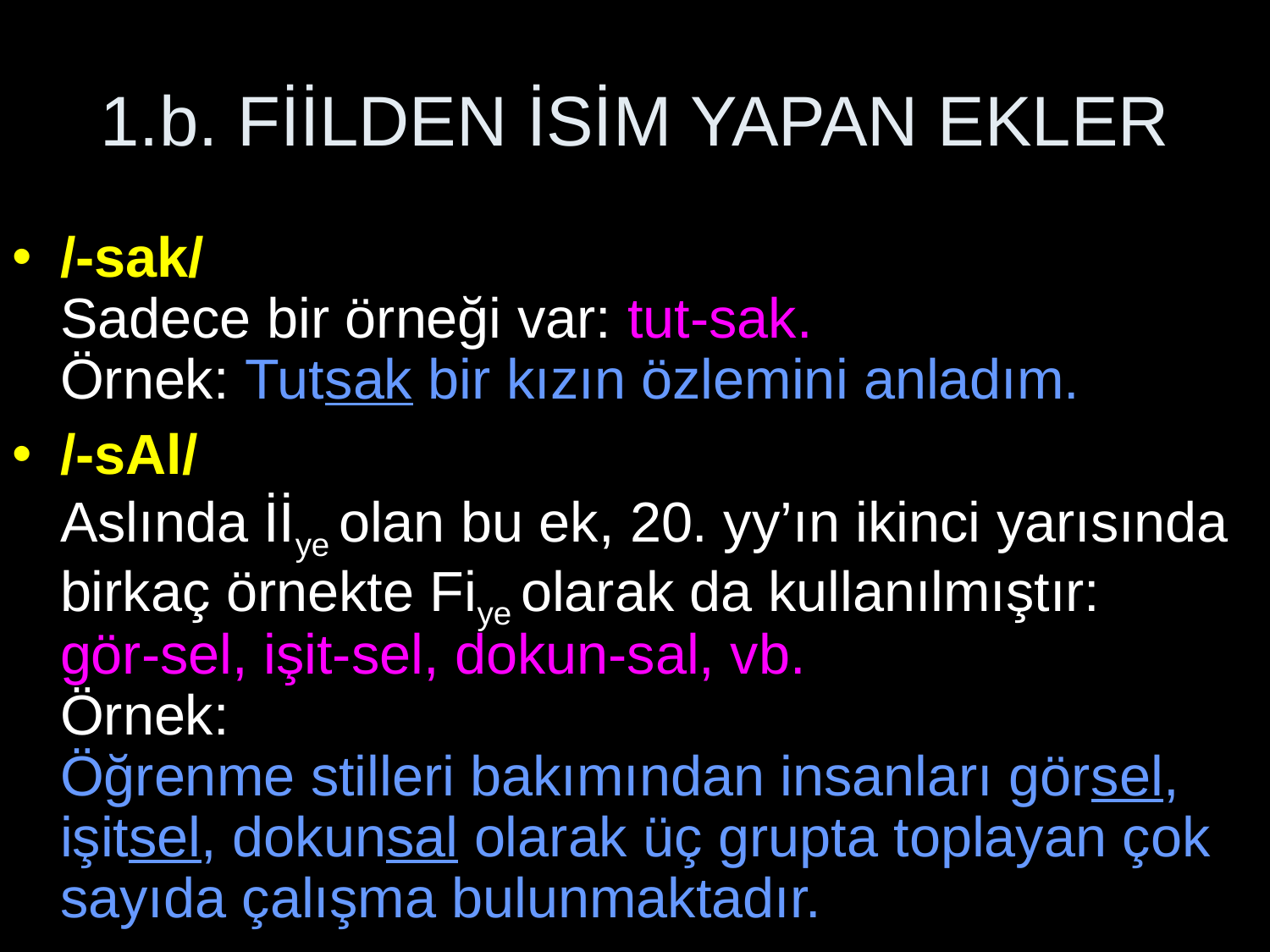

# 1.b. FİİLDEN İSİM YAPAN EKLER
/-sak/
Sadece bir örneği var: tut-sak.
Örnek: Tutsak bir kızın özlemini anladım.
/-sAl/
Aslında İİye olan bu ek, 20. yy’ın ikinci yarısında birkaç örnekte Fiye olarak da kullanılmıştır:
gör-sel, işit-sel, dokun-sal, vb.
Örnek:
Öğrenme stilleri bakımından insanları görsel, işitsel, dokunsal olarak üç grupta toplayan çok sayıda çalışma bulunmaktadır.